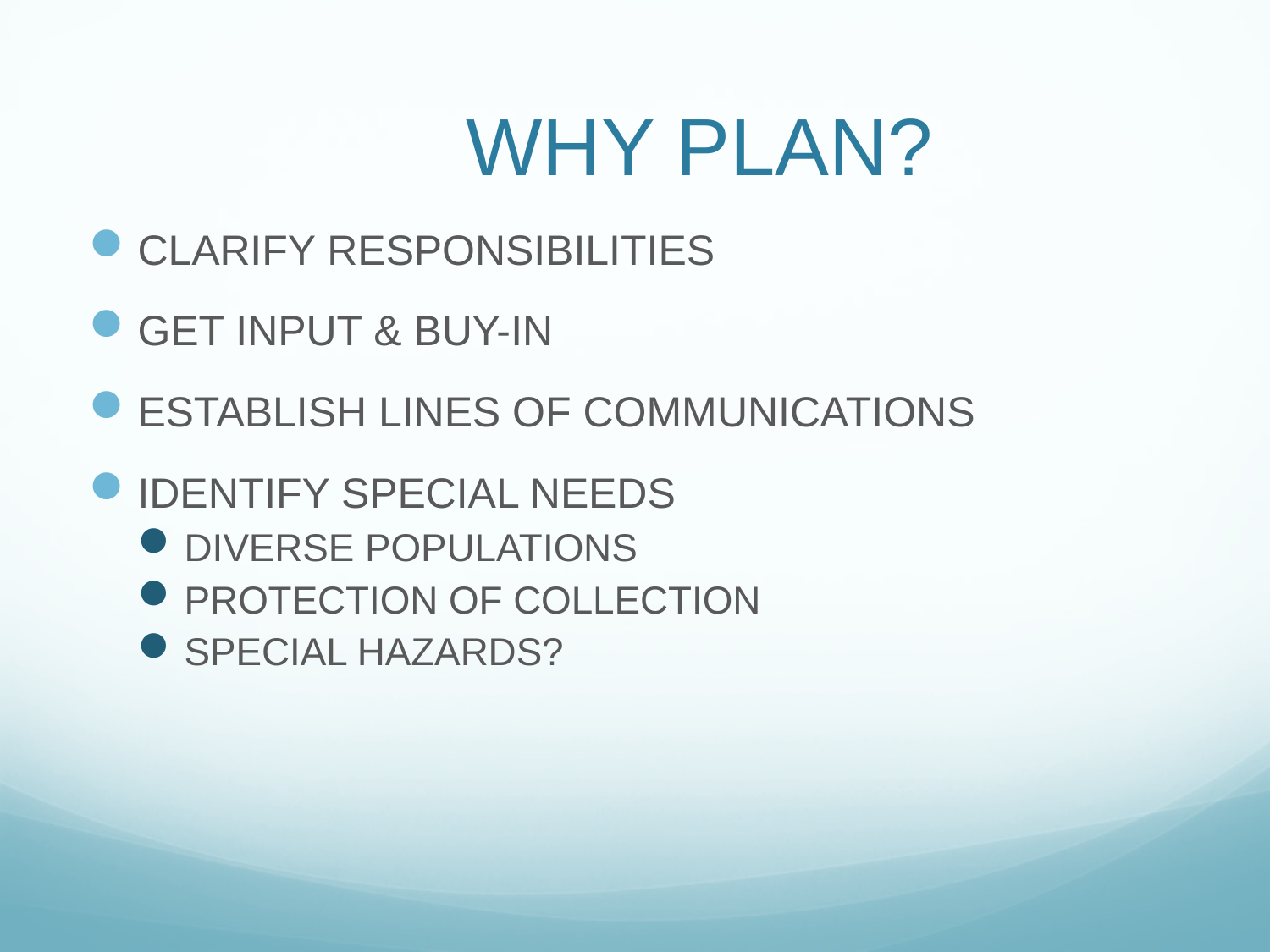

# WHY PLAN?
CLARIFY RESPONSIBILITIES
GET INPUT & BUY-IN
ESTABLISH LINES OF COMMUNICATIONS
IDENTIFY SPECIAL NEEDS
DIVERSE POPULATIONS
PROTECTION OF COLLECTION
SPECIAL HAZARDS?